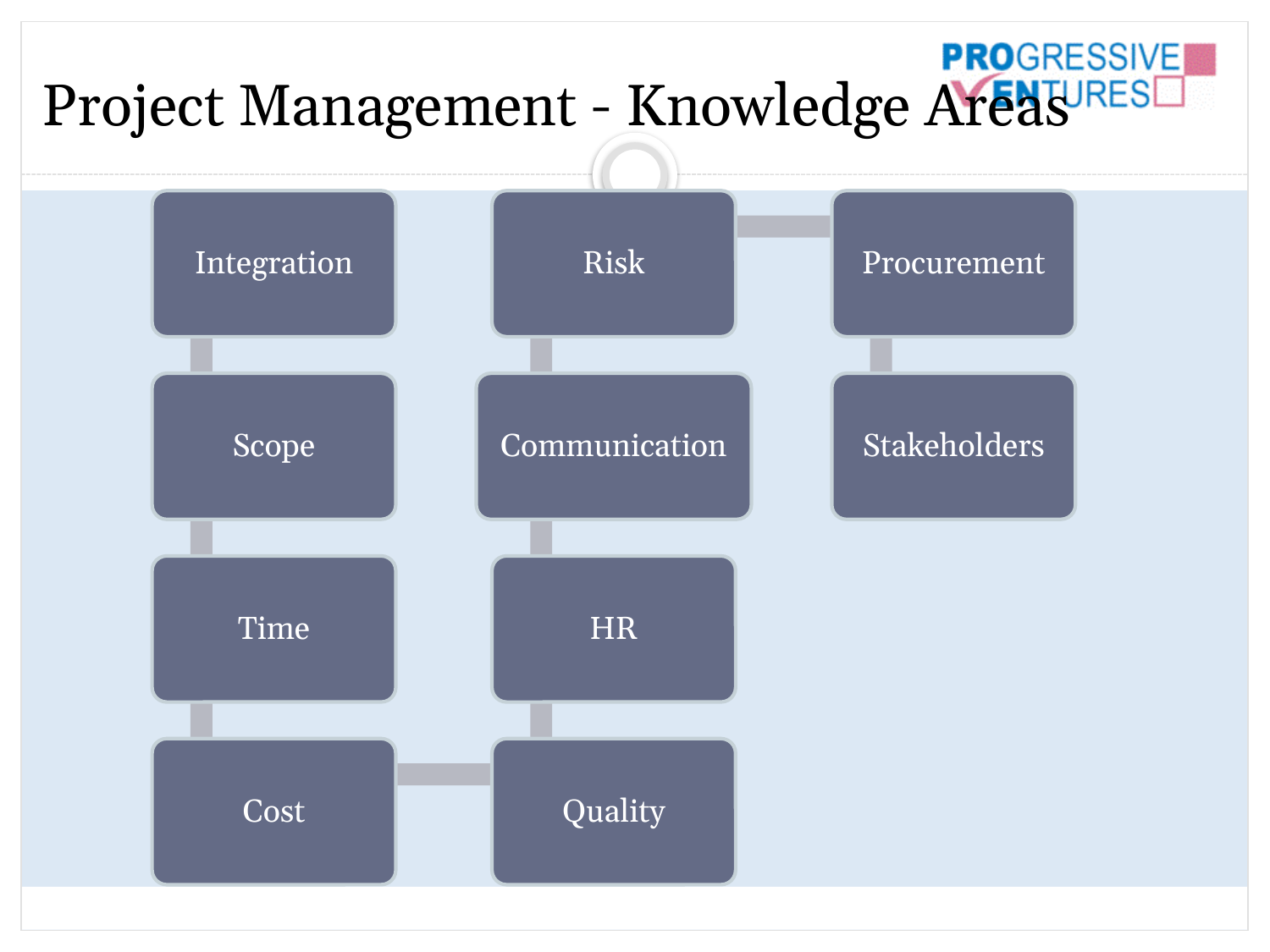

Project Management - Knowledge Areas
Integration
Scope
Time
Cost
Quality
HR
Communication
Risk
Procurement
Stakeholders